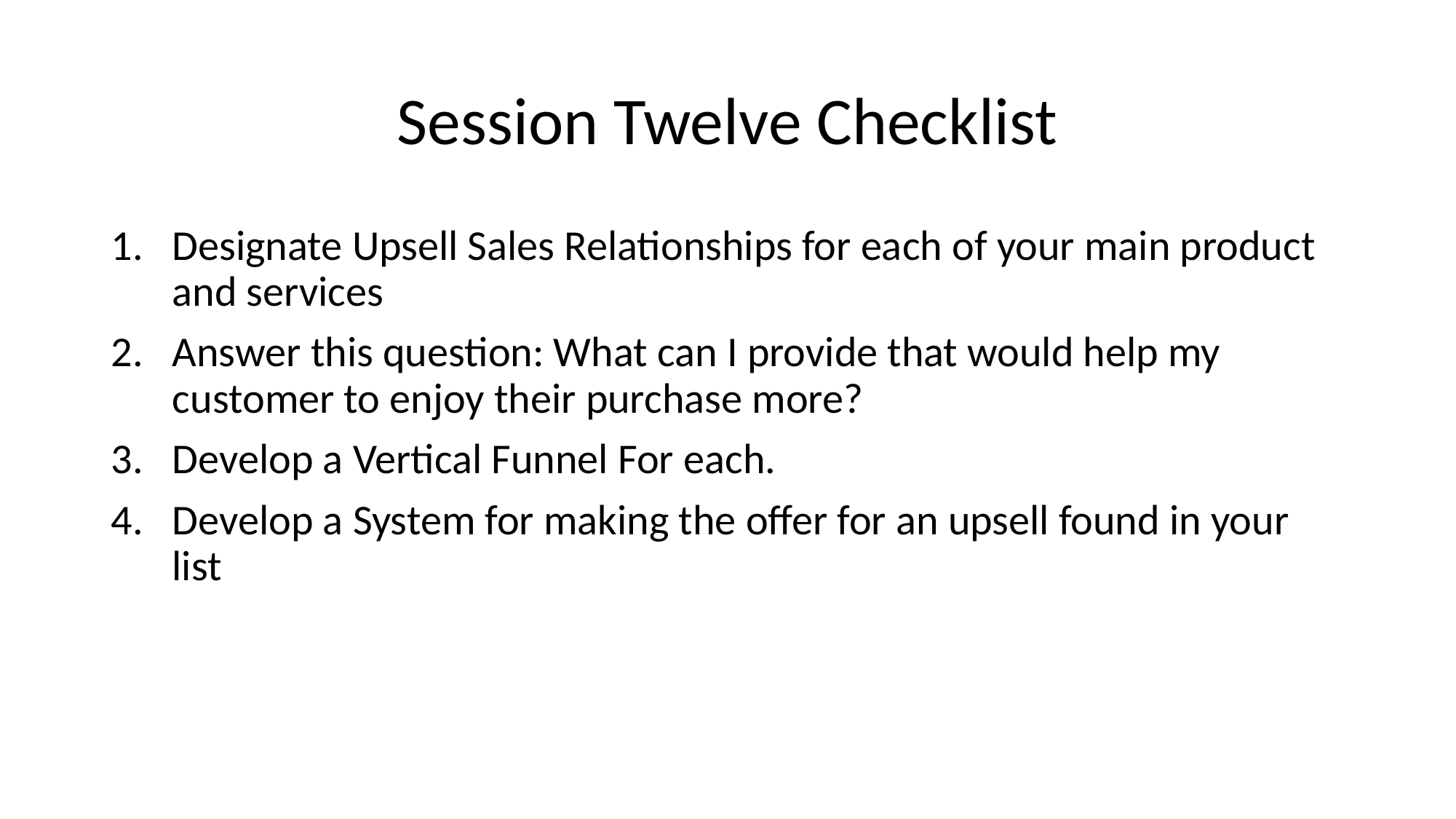

# Session Twelve Checklist
Designate Upsell Sales Relationships for each of your main product and services
Answer this question: What can I provide that would help my customer to enjoy their purchase more?
Develop a Vertical Funnel For each.
Develop a System for making the offer for an upsell found in your list